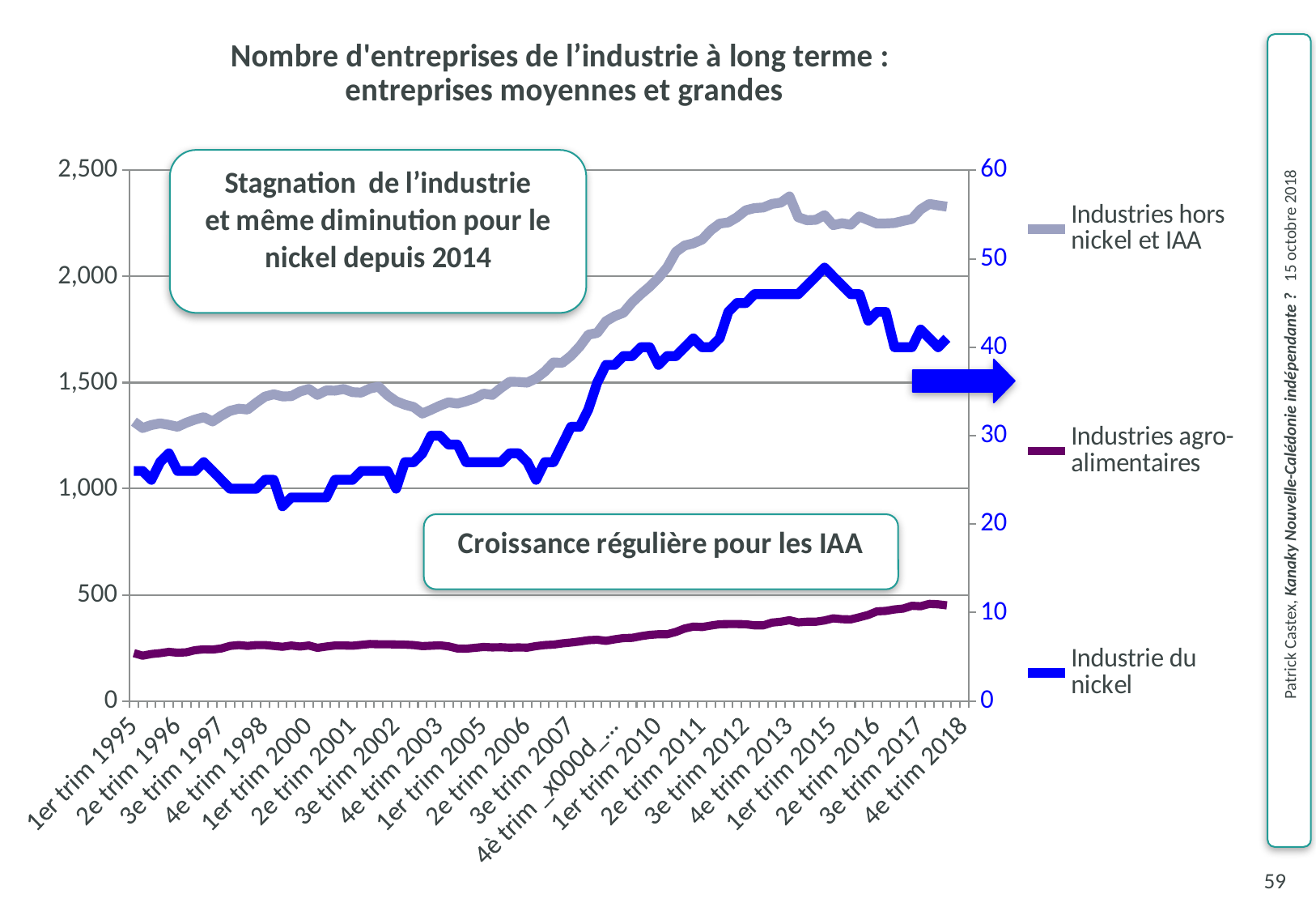

### Chart: Nombre d'entreprises de l’industrie à long terme :
entreprises moyennes et grandes

| Category | Industries hors nickel et IAA | Industries agro-alimentaires | Industrie du nickel |
|---|---|---|---|
| 1er trim 1995 | 1316.0 | 225.0 | 26.0 |
| 2e trim 1995 | 1286.0 | 213.0 | 26.0 |
| 3e trim 1995 | 1300.0 | 221.0 | 25.0 |
| 4e trim 1995 | 1308.0 | 225.0 | 27.0 |
| 1er trim 1996 | 1301.0 | 231.0 | 28.0 |
| 2e trim 1996 | 1292.0 | 227.0 | 26.0 |
| 3e trim 1996 | 1311.0 | 229.0 | 26.0 |
| 4e trim 1996 | 1326.0 | 239.0 | 26.0 |
| 1er trim 1997 | 1337.0 | 243.0 | 27.0 |
| 2e trim 1997 | 1317.0 | 242.0 | 26.0 |
| 3e trim 1997 | 1344.0 | 247.0 | 25.0 |
| 4e trim 1997 | 1367.0 | 259.0 | 24.0 |
| 1er trim 1998 | 1377.0 | 263.0 | 24.0 |
| 2e trim 1998 | 1373.0 | 259.0 | 24.0 |
| 3e trim 1998 | 1405.0 | 263.0 | 24.0 |
| 4e trim 1998 | 1434.0 | 263.0 | 25.0 |
| 1er trim 1999 | 1445.0 | 259.0 | 25.0 |
| 2e trim 1999 | 1435.0 | 255.0 | 22.0 |
| 3e trim 1999 | 1436.0 | 261.0 | 23.0 |
| 4e trim 1999 | 1458.0 | 256.0 | 23.0 |
| 1er trim 2000 | 1470.0 | 261.0 | 23.0 |
| 2e trim 2000 | 1442.0 | 250.0 | 23.0 |
| 3e trim 2000 | 1463.0 | 256.0 | 23.0 |
| 4e trim 2000 | 1462.0 | 261.0 | 25.0 |
| 1er trim 2001 | 1470.0 | 261.0 | 25.0 |
| 2e trim 2001 | 1455.0 | 260.0 | 25.0 |
| 3e trim 2001 | 1453.0 | 264.0 | 26.0 |
| 4e trim 2001 | 1472.0 | 268.0 | 26.0 |
| 1er trim 2002 | 1481.0 | 267.0 | 26.0 |
| 2e trim 2002 | 1441.0 | 267.0 | 26.0 |
| 3e trim 2002 | 1412.0 | 266.0 | 24.0 |
| 4e trim 2002 | 1396.0 | 265.0 | 27.0 |
| 1er trim 2003 | 1385.0 | 263.0 | 27.0 |
| 2e trim 2003 | 1354.0 | 258.0 | 28.0 |
| 3e trim 2003 | 1372.0 | 260.0 | 30.0 |
| 4e trim 2003 | 1391.0 | 262.0 | 30.0 |
| 1er trim 2004 | 1407.0 | 257.0 | 29.0 |
| 2e trim 2004 | 1401.0 | 247.0 | 29.0 |
| 3e trim 2004 | 1412.0 | 246.0 | 27.0 |
| 4e trim 2004 | 1426.0 | 250.0 | 27.0 |
| 1er trim 2005 | 1448.0 | 254.0 | 27.0 |
| 2e trim 2005 | 1442.0 | 252.0 | 27.0 |
| 3e trim 2005 | 1475.0 | 253.0 | 27.0 |
| 4e trim 2005 | 1504.0 | 251.0 | 28.0 |
| 1er trim 2006 | 1503.0 | 252.0 | 28.0 |
| 2e trim 2006 | 1500.0 | 251.0 | 27.0 |
| 3e trim 2006 | 1520.0 | 258.0 | 25.0 |
| 4e trim 2006 | 1552.0 | 263.0 | 27.0 |
| 1er trim 2007 | 1595.0 | 265.0 | 27.0 |
| 2e trim 2007 | 1593.0 | 271.0 | 29.0 |
| 3e trim 2007 | 1626.0 | 275.0 | 31.0 |
| 4e trim 2007 | 1670.0 | 280.0 | 31.0 |
| 1er trim 2008 | 1726.0 | 286.0 | 33.0 |
| 2e trim 2008 | 1734.0 | 288.0 | 36.0 |
| 3e trim 2008 | 1789.0 | 283.0 | 38.0 |
| 4è trim _x000d_2008 | 1813.0 | 290.0 | 38.0 |
| 1er trim 2009 | 1829.0 | 296.0 | 39.0 |
| 2e trim_x000d_ 2009 | 1878.0 | 297.0 | 39.0 |
| 3e trim _x000d_2009 | 1917.0 | 305.0 | 40.0 |
| 4è trim _x000d_2009 | 1952.0 | 311.0 | 40.0 |
| 1er trim 2010 | 1993.0 | 314.0 | 38.0 |
| 2e trim 2010 | 2043.0 | 314.0 | 39.0 |
| 3e trim 2010 | 2116.0 | 325.0 | 39.0 |
| 4e trim 2010 | 2146.0 | 341.0 | 40.0 |
| 1er trim 2011 | 2156.0 | 350.0 | 41.0 |
| 2e trim 2011 | 2174.0 | 348.0 | 40.0 |
| 3e trim 2011 | 2218.0 | 355.0 | 40.0 |
| 4e trim 2011 | 2249.0 | 361.0 | 41.0 |
| 1er trim 2012 | 2255.0 | 362.0 | 44.0 |
| 2e trim 2012 | 2279.0 | 362.0 | 45.0 |
| 3e trim 2012 | 2312.0 | 361.0 | 45.0 |
| 4e trim 2012 | 2322.0 | 356.0 | 46.0 |
| 1er trim 2013 | 2325.0 | 356.0 | 46.0 |
| 2e trim 2013 | 2342.0 | 369.0 | 46.0 |
| 3e trim 2013 | 2348.0 | 373.0 | 46.0 |
| 4e trim 2013 | 2377.0 | 380.0 | 46.0 |
| 1er trim 2014 | 2279.0 | 370.0 | 46.0 |
| 2e trim 2014 | 2265.0 | 373.0 | 47.0 |
| 3e trim 2014 | 2267.0 | 373.0 | 48.0 |
| 4e trim 2014 | 2289.0 | 379.0 | 49.0 |
| 1er trim 2015 | 2242.0 | 389.0 | 48.0 |
| 2e trim 2015 | 2251.0 | 385.0 | 47.0 |
| 3e trim 2015 | 2244.0 | 384.0 | 46.0 |
| 4e trim 2015 | 2283.0 | 394.0 | 46.0 |
| 1er trim 2016 | 2266.0 | 405.0 | 43.0 |
| 2e trim 2016 | 2249.0 | 422.0 | 44.0 |
| 3e trim 2016 | 2250.0 | 424.0 | 44.0 |
| 4e trim 2016 | 2252.0 | 431.0 | 40.0 |
| 1er trim 2017 | 2262.0 | 435.0 | 40.0 |
| 2e trim 2017 | 2271.0 | 448.0 | 40.0 |
| 3e trim 2017 | 2316.0 | 446.0 | 42.0 |
| 4e trim 2017 | 2342.0 | 457.0 | 41.0 |
| 1er trim 2018 | 2335.0 | 455.0 | 40.0 |
| 2e trim 2018 | 2329.0 | 450.0 | 41.0 |
| 3e trim 2018 | None | None | None |
| 4e trim 2018 | None | None | None |